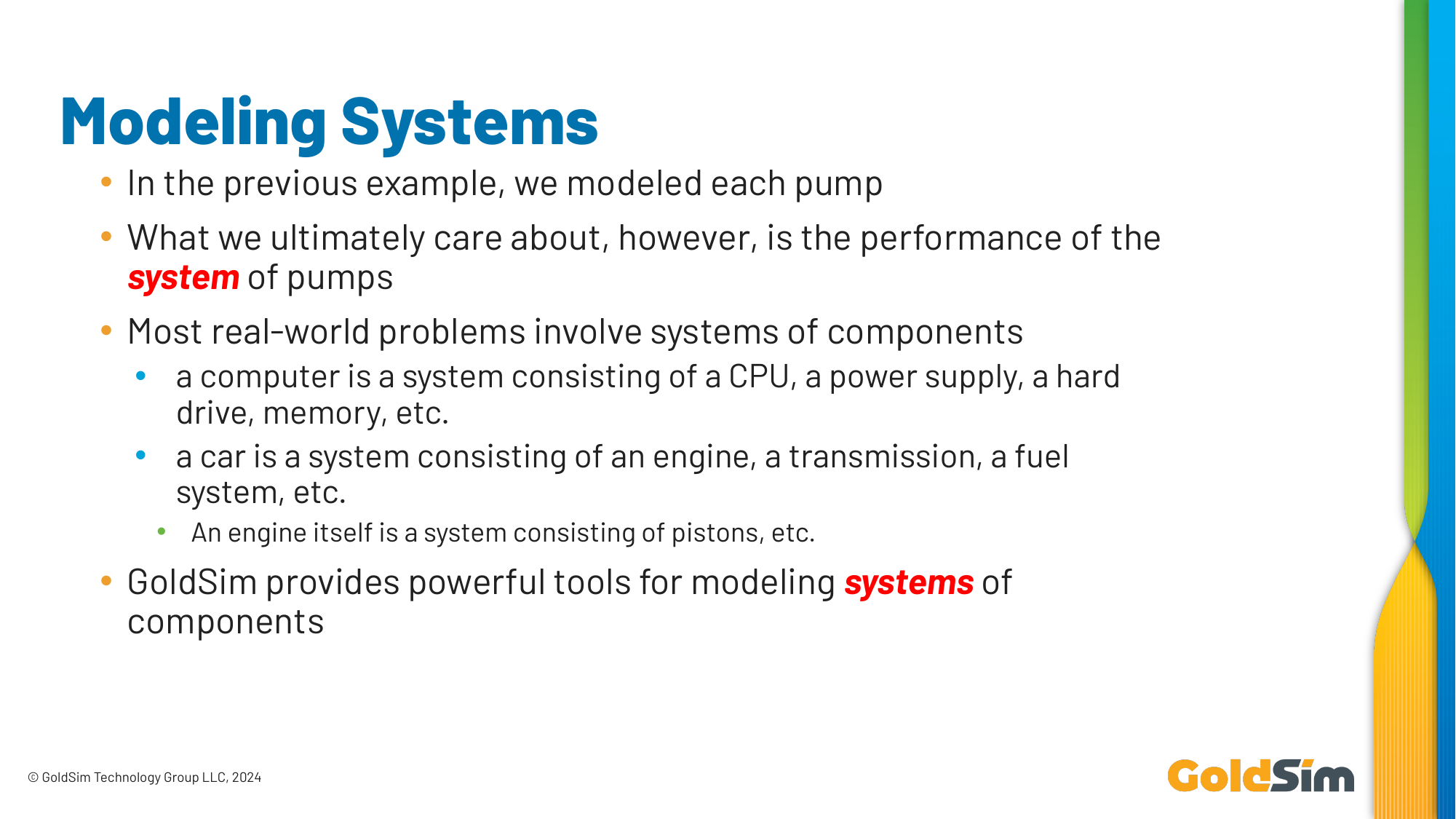

# Modeling Systems
In the previous example, we modeled each pump
What we ultimately care about, however, is the performance of the system of pumps
Most real-world problems involve systems of components
a computer is a system consisting of a CPU, a power supply, a hard drive, memory, etc.
a car is a system consisting of an engine, a transmission, a fuel system, etc.
An engine itself is a system consisting of pistons, etc.
GoldSim provides powerful tools for modeling systems of components

© GoldSim Technology Group LLC, 2024